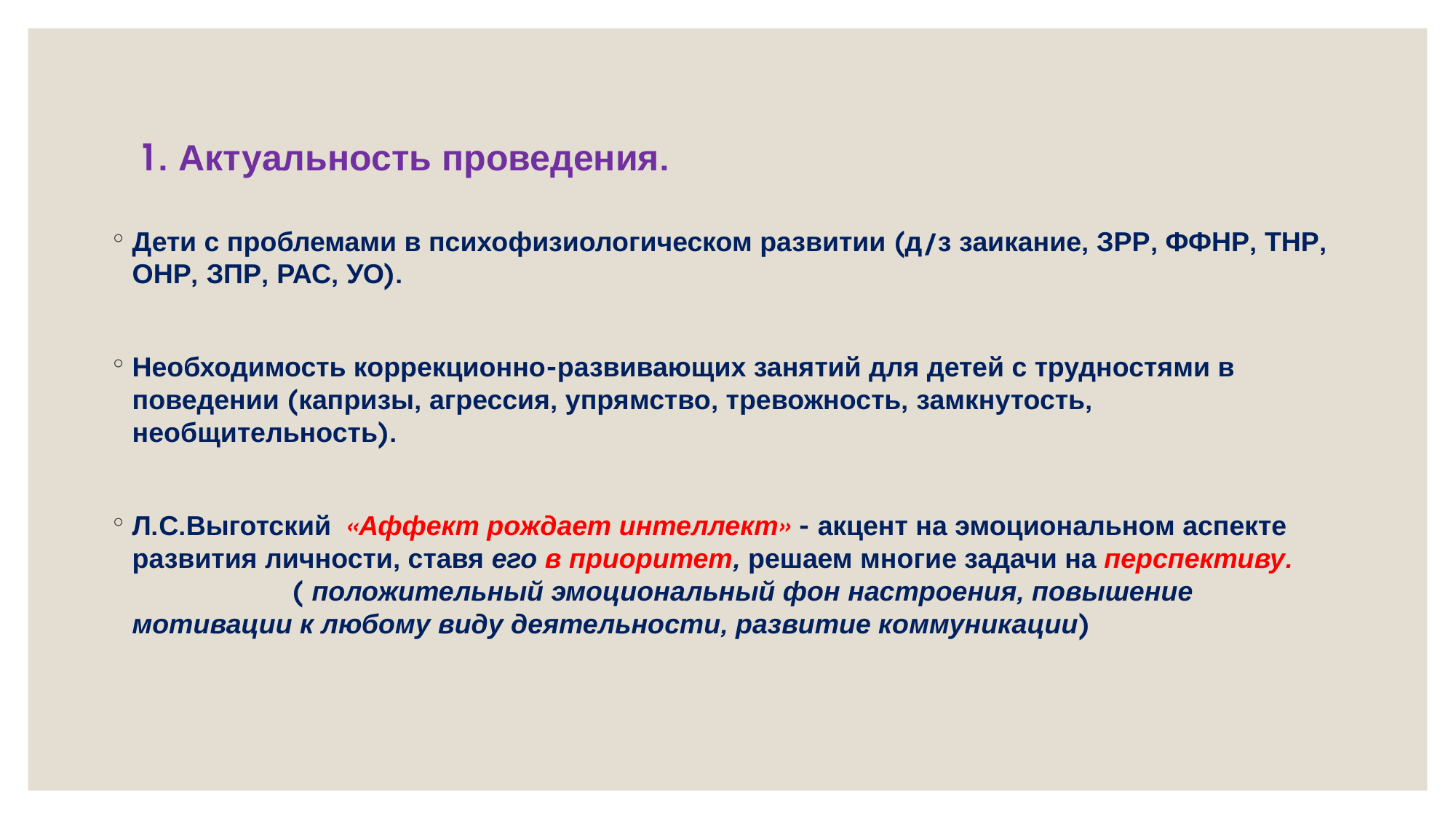

# 1. Актуальность проведения.
Дети с проблемами в психофизиологическом развитии (д/з заикание, ЗРР, ФФНР, ТНР, ОНР, ЗПР, РАС, УО).

Необходимость коррекционно-развивающих занятий для детей с трудностями в поведении (капризы, агрессия, упрямство, тревожность, замкнутость, необщительность).

Л.С.Выготский  «Аффект рождает интеллект» - акцент на эмоциональном аспекте развития личности, ставя его в приоритет, решаем многие задачи на перспективу.                            ( положительный эмоциональный фон настроения, повышение мотивации к любому виду деятельности, развитие коммуникации)